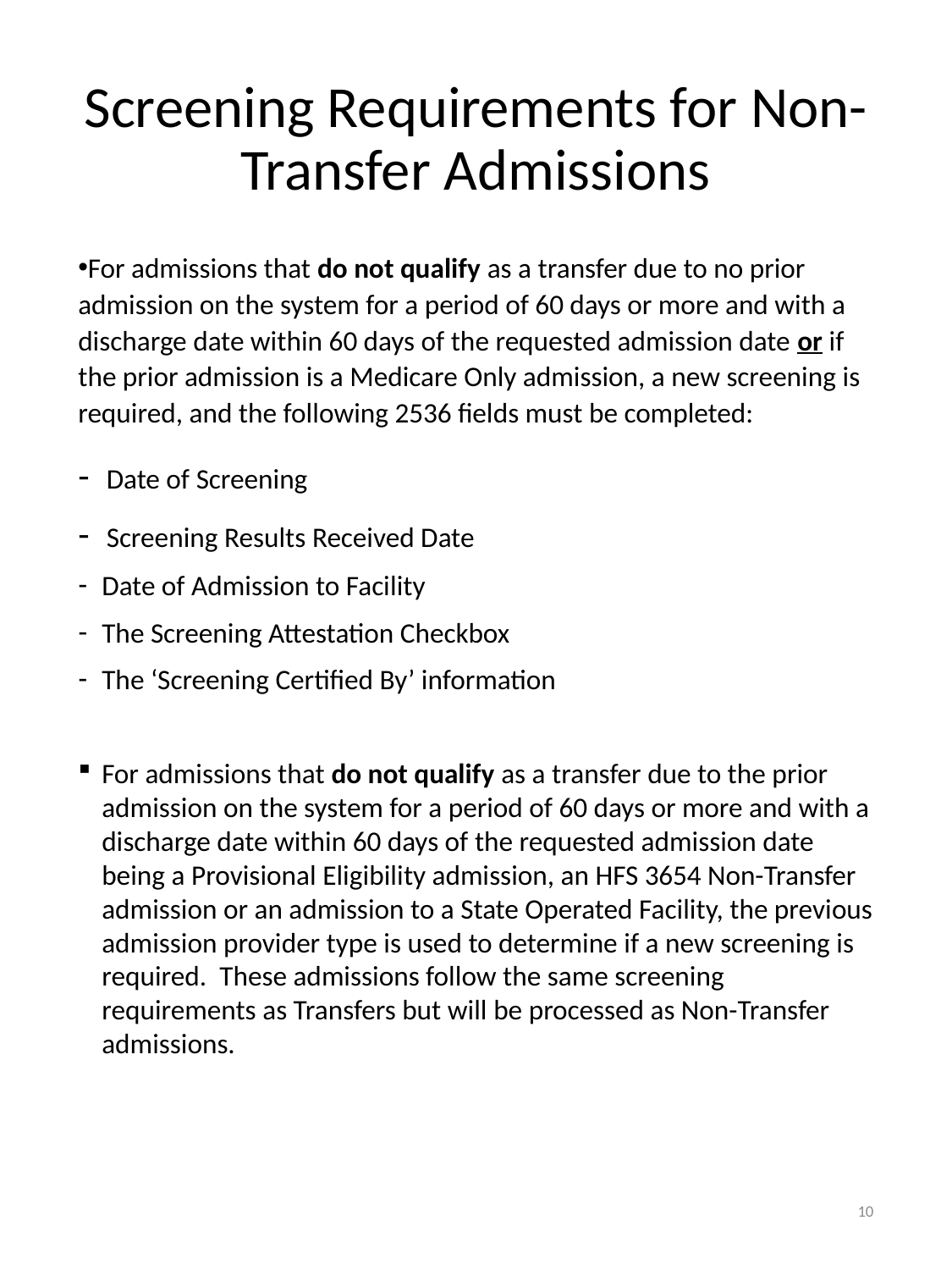

# Screening Requirements for Non-Transfer Admissions
For admissions that do not qualify as a transfer due to no prior admission on the system for a period of 60 days or more and with a discharge date within 60 days of the requested admission date or if the prior admission is a Medicare Only admission, a new screening is required, and the following 2536 fields must be completed:
-  Date of Screening
-  Screening Results Received Date
Date of Admission to Facility
The Screening Attestation Checkbox
The ‘Screening Certified By’ information

For admissions that do not qualify as a transfer due to the prior admission on the system for a period of 60 days or more and with a discharge date within 60 days of the requested admission date being a Provisional Eligibility admission, an HFS 3654 Non-Transfer admission or an admission to a State Operated Facility, the previous admission provider type is used to determine if a new screening is required.  These admissions follow the same screening requirements as Transfers but will be processed as Non-Transfer admissions.

10